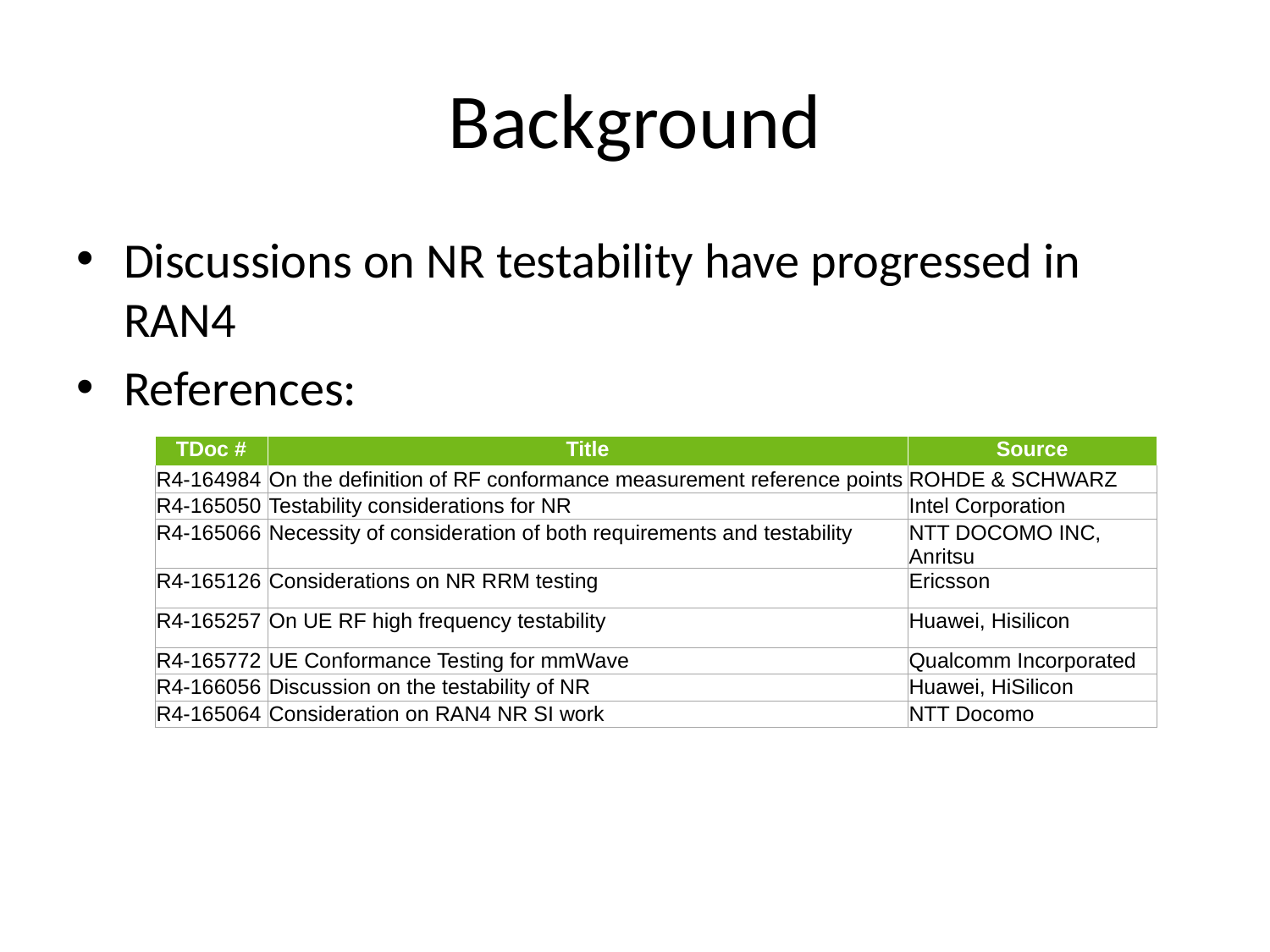

# Background
Discussions on NR testability have progressed in RAN4
References:
| TDoc # | Title | Source |
| --- | --- | --- |
| R4-164984 | On the definition of RF conformance measurement reference points | ROHDE & SCHWARZ |
| R4-165050 | Testability considerations for NR | Intel Corporation |
| R4-165066 | Necessity of consideration of both requirements and testability | NTT DOCOMO INC, Anritsu |
| R4-165126 | Considerations on NR RRM testing | Ericsson |
| R4-165257 | On UE RF high frequency testability | Huawei, Hisilicon |
| R4-165772 | UE Conformance Testing for mmWave | Qualcomm Incorporated |
| R4-166056 | Discussion on the testability of NR | Huawei, HiSilicon |
| R4-165064 | Consideration on RAN4 NR SI work | NTT Docomo |